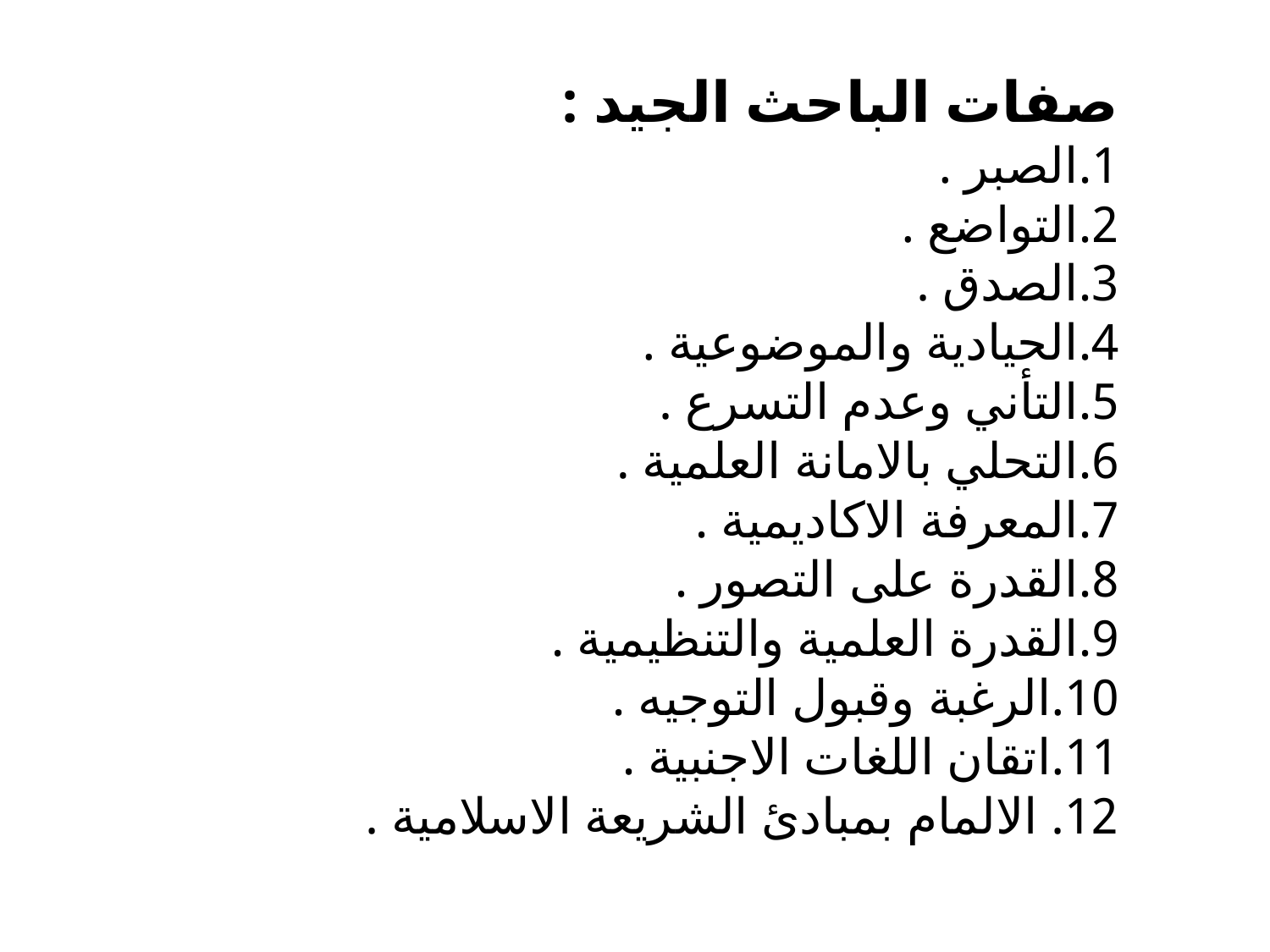

صفات الباحث الجيد :
الصبر .
التواضع .
الصدق .
الحيادية والموضوعية .
التأني وعدم التسرع .
التحلي بالامانة العلمية .
المعرفة الاكاديمية .
القدرة على التصور .
القدرة العلمية والتنظيمية .
الرغبة وقبول التوجيه .
اتقان اللغات الاجنبية .
12. الالمام بمبادئ الشريعة الاسلامية .